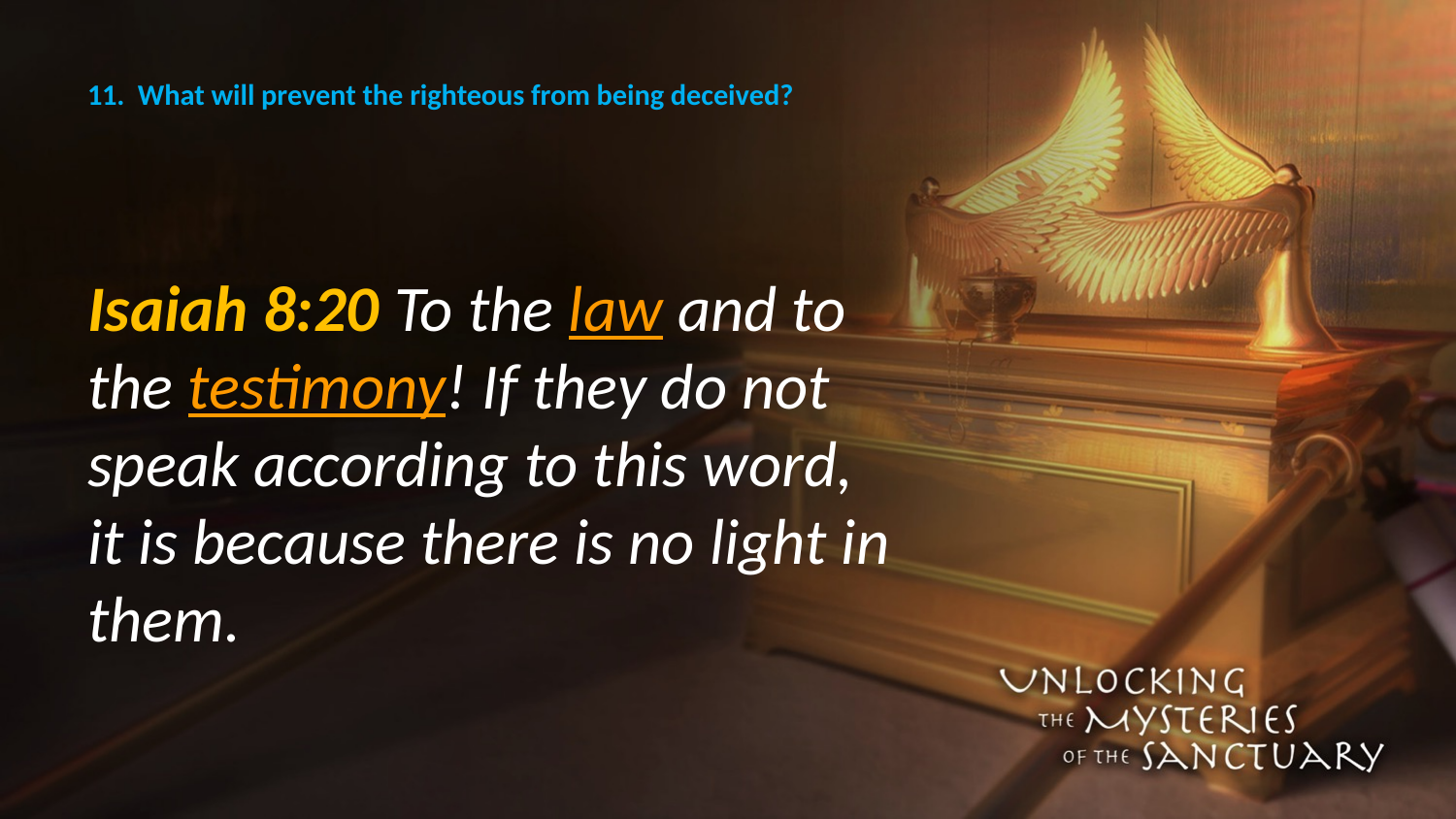

# 11.  What will prevent the righteous from being deceived?

Isaiah 8:20 To the law and to the testimony! If they do not speak according to this word, it is because there is no light in them.